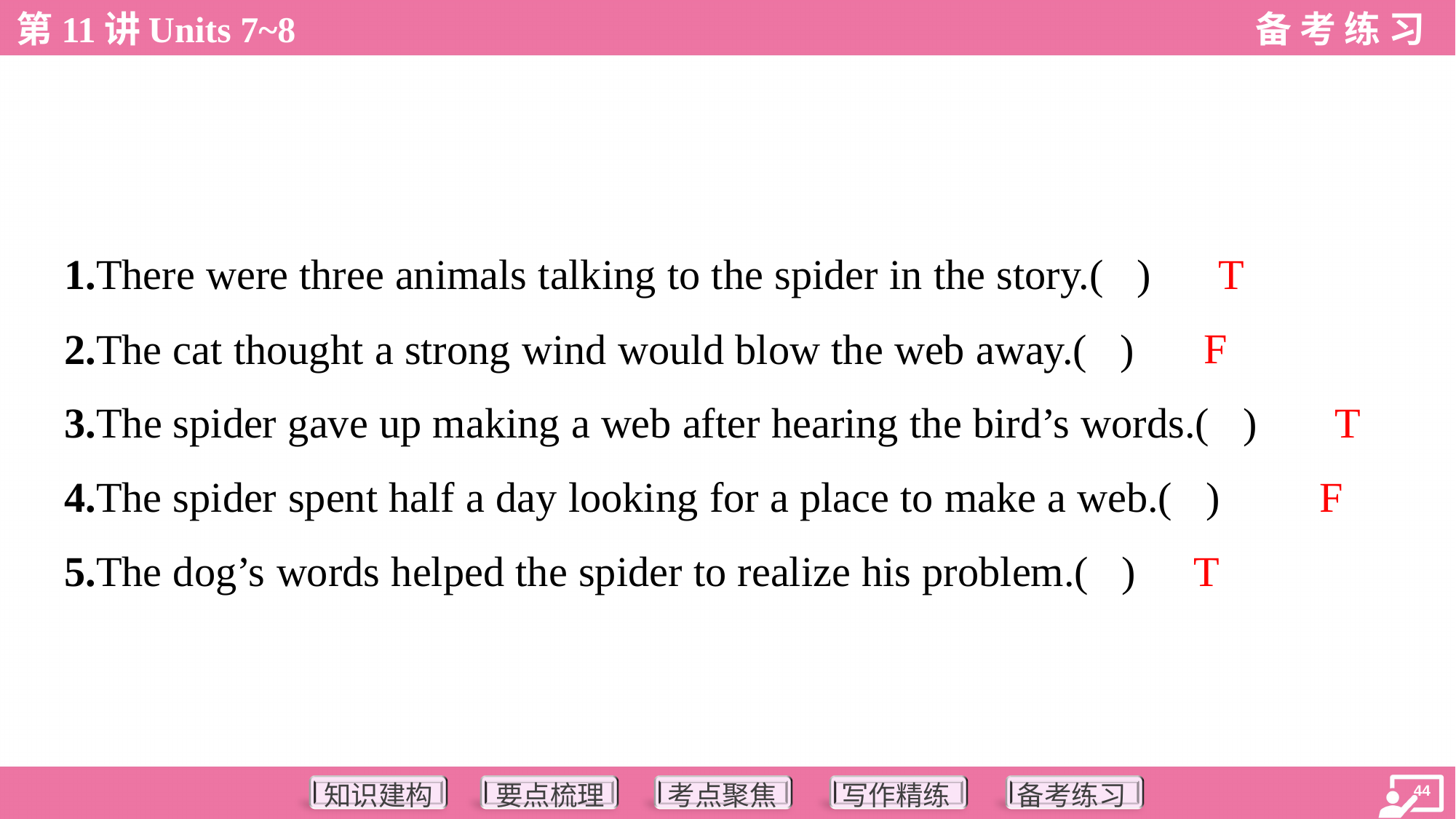

T
1.There were three animals talking to the spider in the story.(   )
F
2.The cat thought a strong wind would blow the web away.(   )
T
3.The spider gave up making a web after hearing the bird’s words.(   )
F
4.The spider spent half a day looking for a place to make a web.(   )
T
5.The dog’s words helped the spider to realize his problem.(   )